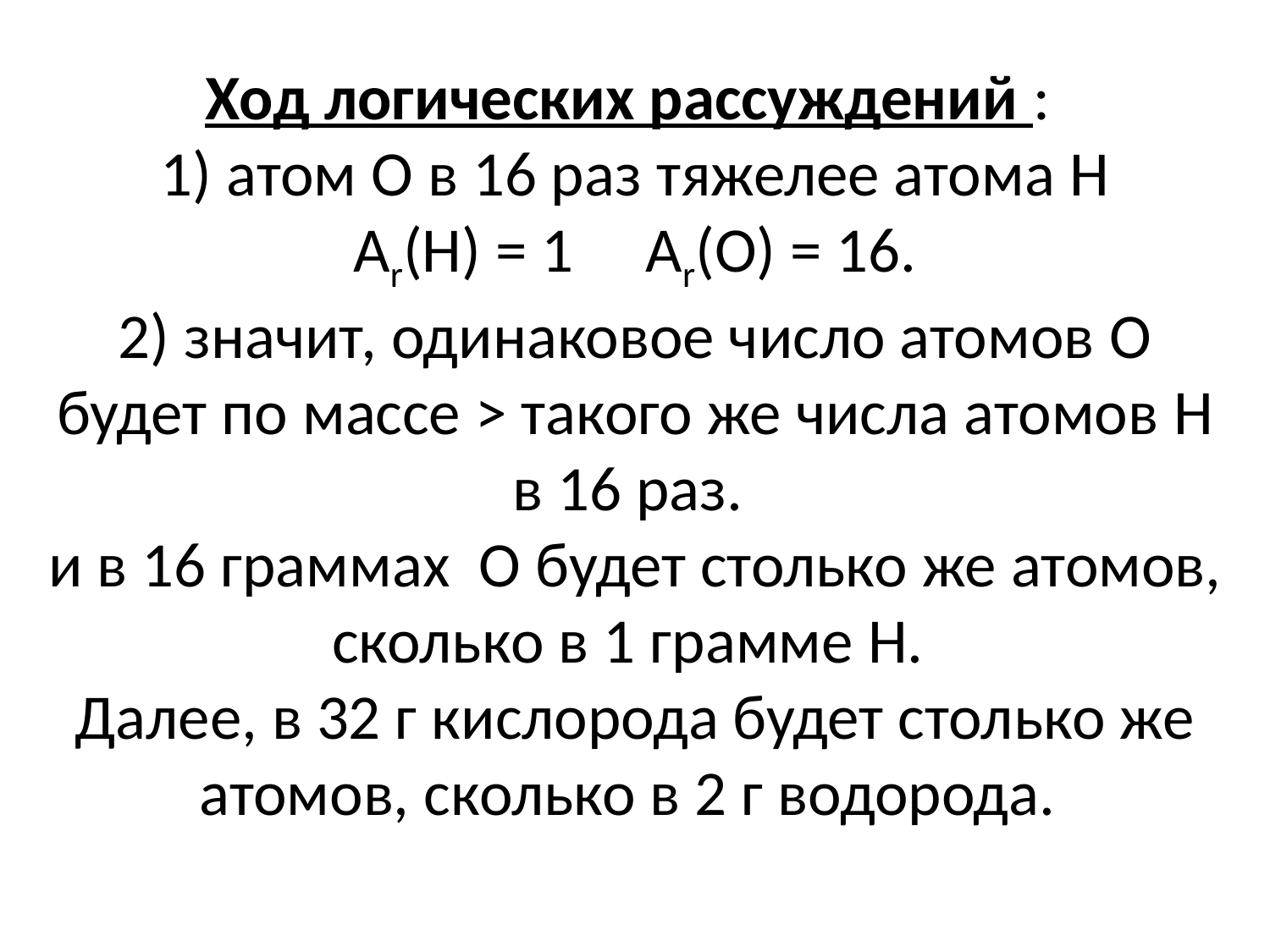

# Ход логических рассуждений : 1) атом O в 16 раз тяжелее атома H Ar(Н) = 1     Ar(О) = 16. 2) значит, одинаковое число атомов O будет по массе > такого же числа атомов H в 16 раз. и в 16 граммах  O будет столько же атомов, сколько в 1 грамме H. Далее, в 32 г кислорода будет столько же атомов, сколько в 2 г водорода.